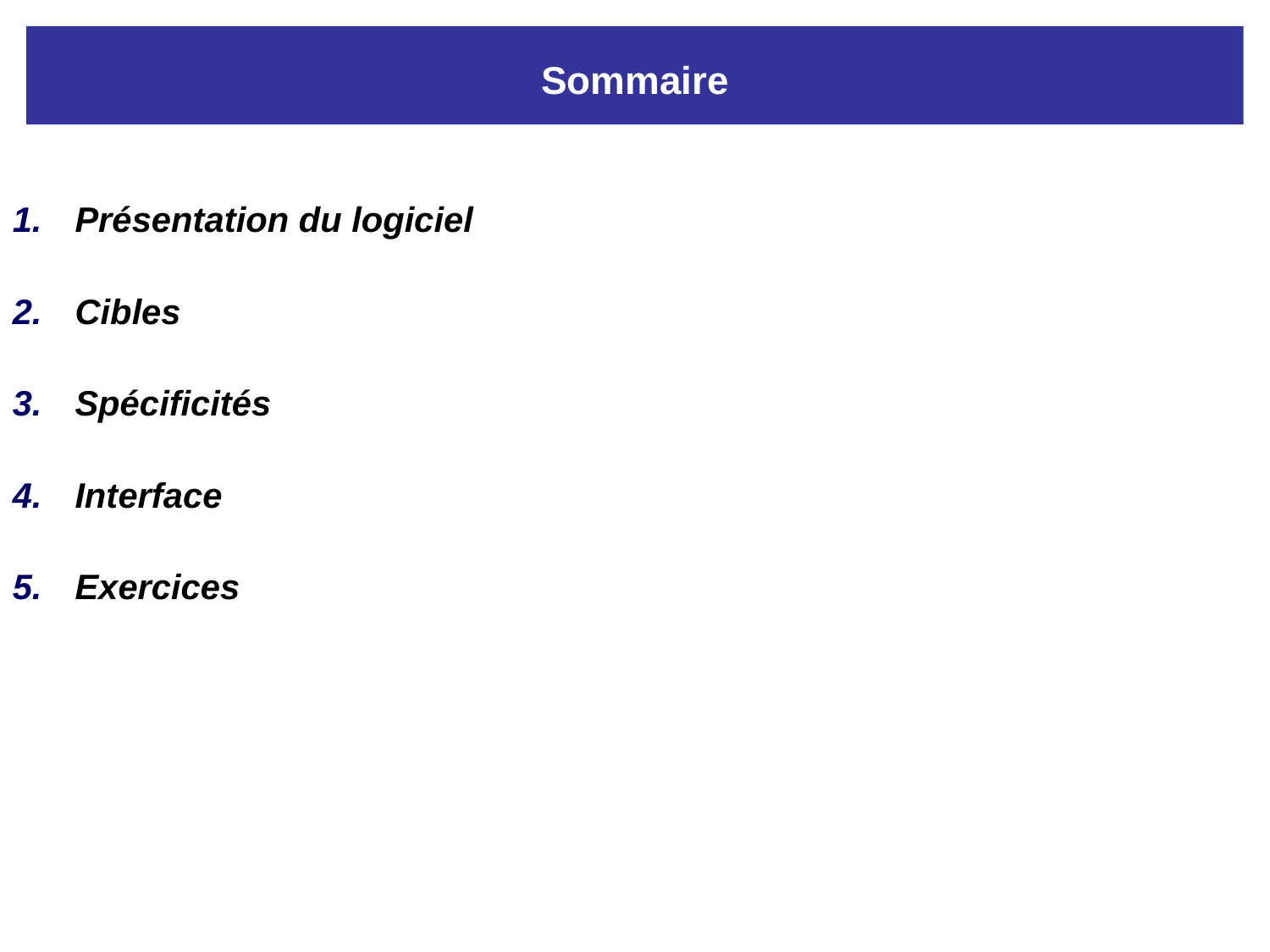

Sommaire

Présentation du logiciel
Cibles
Spécificités
Interface
Exercices